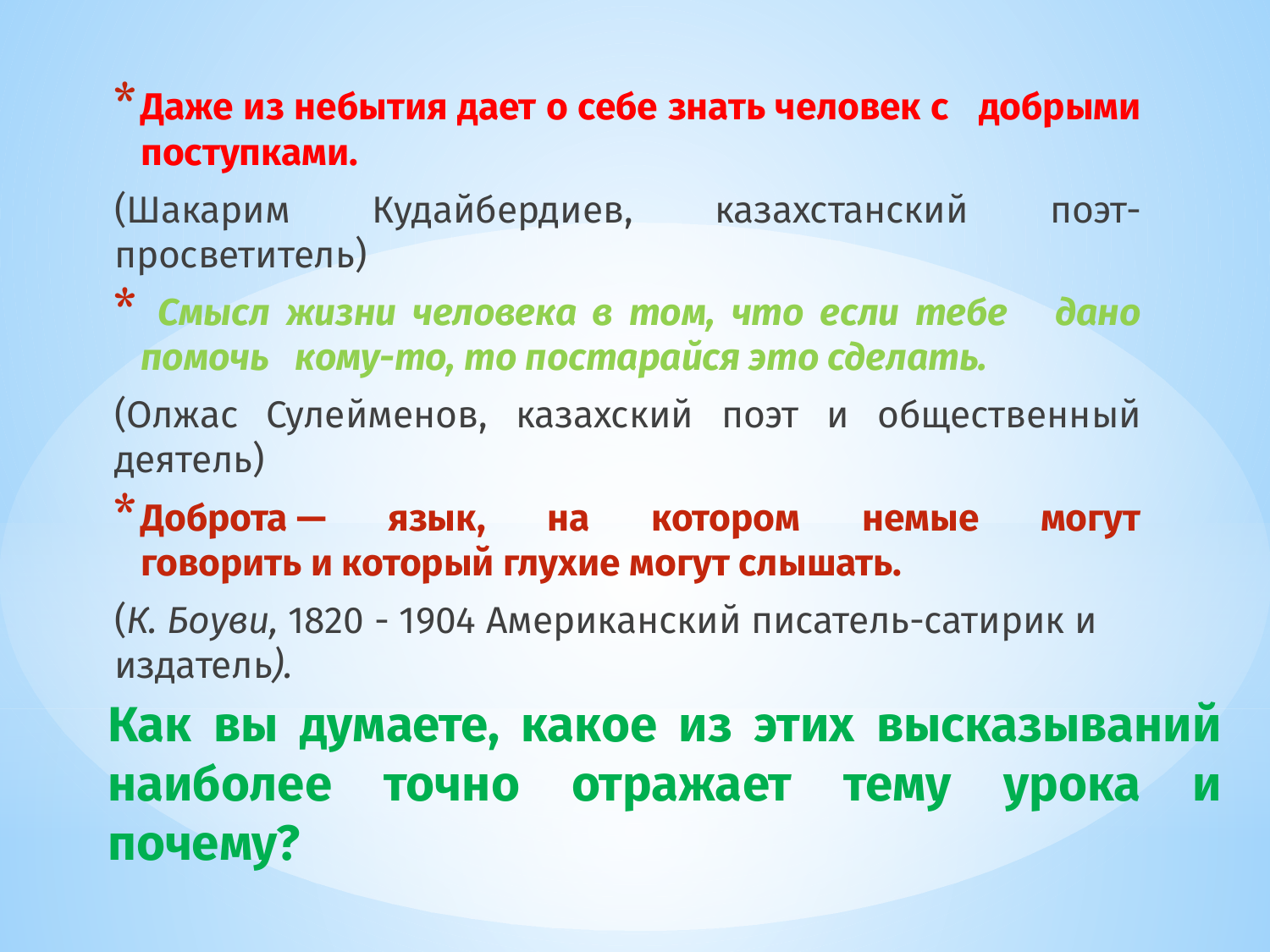

Даже из небытия дает о себе знать человек с   добрыми поступками.
(Шакарим Кудайбердиев, казахстанский поэт-просветитель)
 Смысл жизни человека в том, что если тебе   дано помочь   кому-то, то постарайся это сделать.
(Олжас Сулейменов, казахский поэт и общественный деятель)
Доброта — язык, на котором немые могут говорить и который глухие могут слышать.
(К. Боуви, 1820 - 1904 Американский писатель-сатирик и издатель).

# Как вы думаете, какое из этих высказываний наиболее точно отражает тему урока и почему?